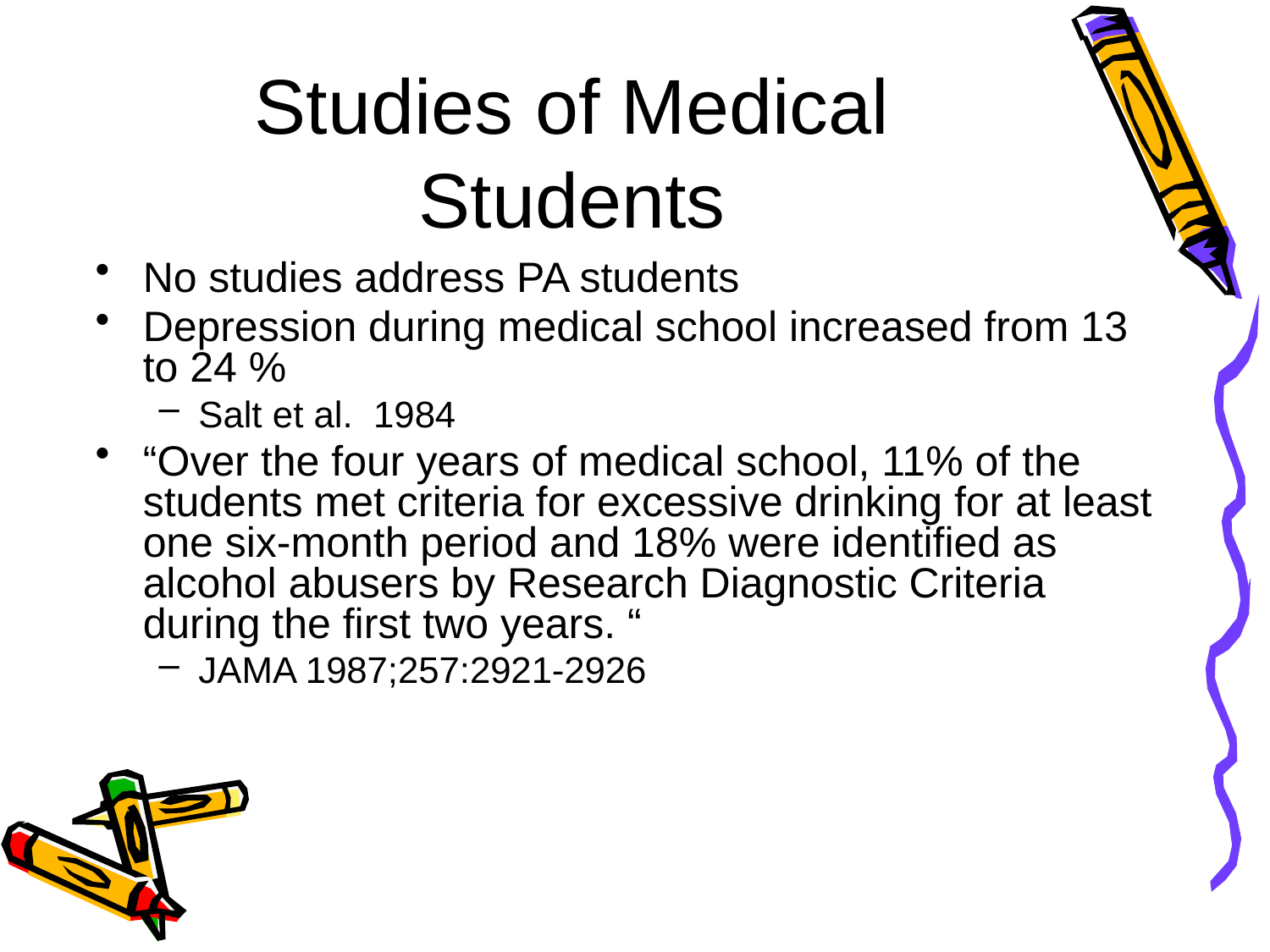

# Studies of Medical Students
No studies address PA students
Depression during medical school increased from 13 to 24 %
Salt et al.  1984
“Over the four years of medical school, 11% of the students met criteria for excessive drinking for at least one six-month period and 18% were identified as alcohol abusers by Research Diagnostic Criteria during the first two years. “
JAMA 1987;257:2921-2926